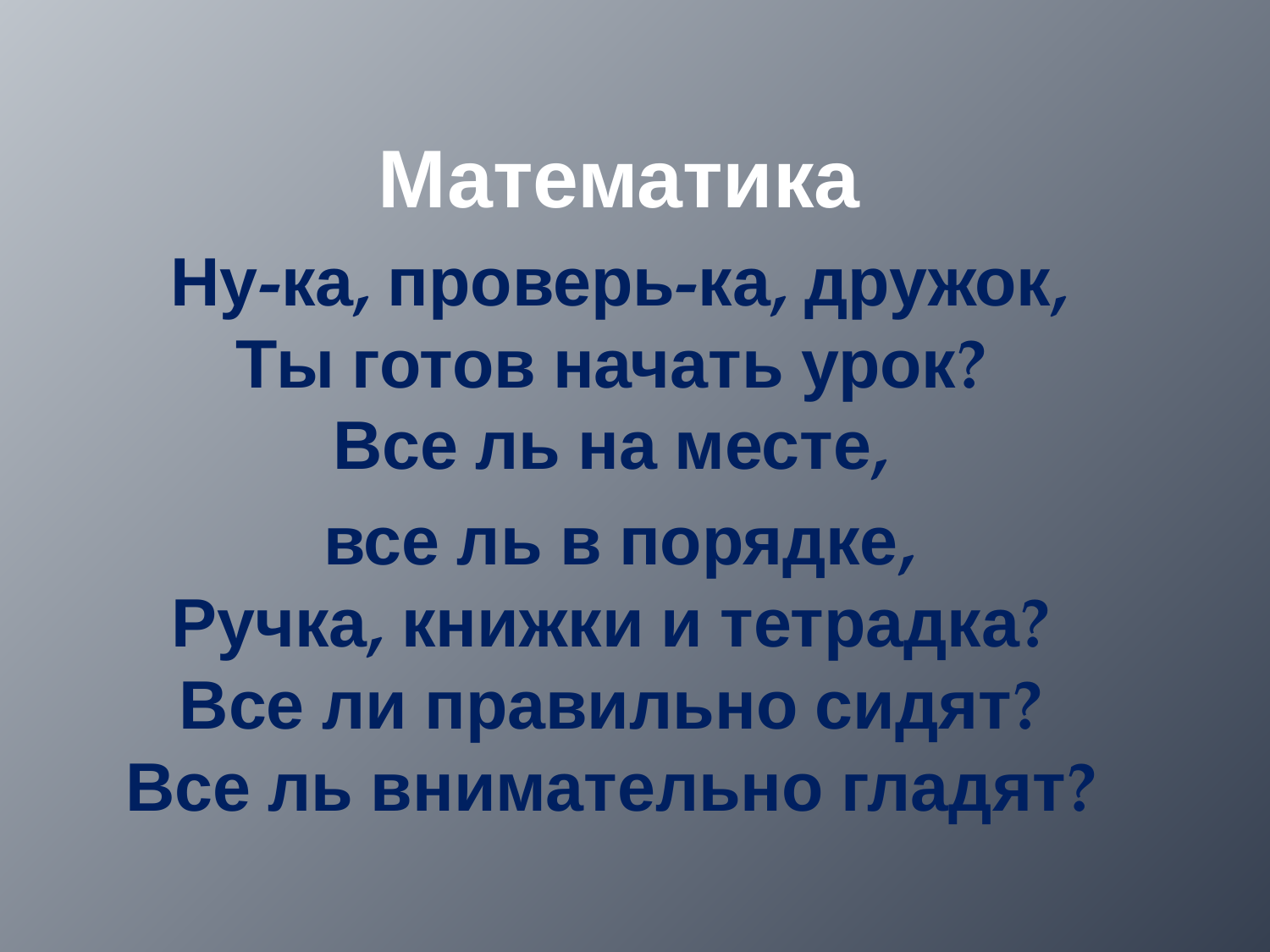

#
Математика
Ну-ка, проверь-ка, дружок,
Ты готов начать урок?
Все ль на месте,
все ль в порядке,
Ручка, книжки и тетрадка?
Все ли правильно сидят?
Все ль внимательно гладят?